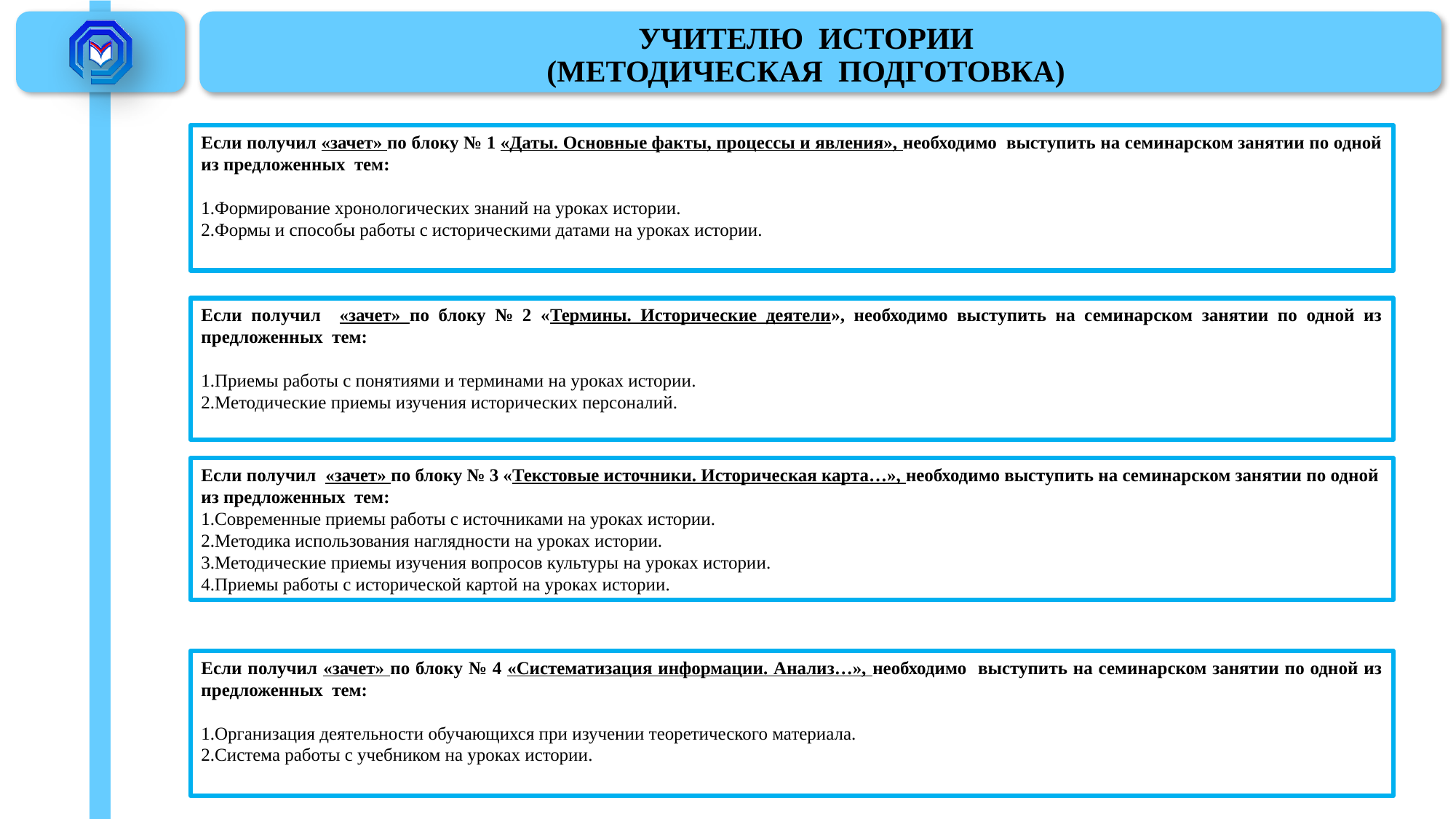

# УЧИТЕЛЮ  ИСТОРИИ (МЕТОДИЧЕСКАЯ  ПОДГОТОВКА)
Если получил «зачет» по блоку № 1 «Даты. Основные факты, процессы и явления», необходимо  выступить на семинарском занятии по одной из предложенных  тем:

1.Формирование хронологических знаний на уроках истории.
2.Формы и способы работы с историческими датами на уроках истории.

Если получил  «зачет» по блоку № 2 «Термины. Исторические деятели», необходимо выступить на семинарском занятии по одной из предложенных  тем:

1.Приемы работы с понятиями и терминами на уроках истории.
2.Методические приемы изучения исторических персоналий.

Если получил  «зачет» по блоку № 3 «Текстовые источники. Историческая карта…», необходимо выступить на семинарском занятии по одной из предложенных  тем:
1.Современные приемы работы с источниками на уроках истории.
2.Методика использования наглядности на уроках истории.
3.Методические приемы изучения вопросов культуры на уроках истории.
4.Приемы работы с исторической картой на уроках истории.
Если получил «зачет» по блоку № 4 «Систематизация информации. Анализ…», необходимо  выступить на семинарском занятии по одной из предложенных  тем:

1.Организация деятельности обучающихся при изучении теоретического материала.
2.Система работы с учебником на уроках истории.